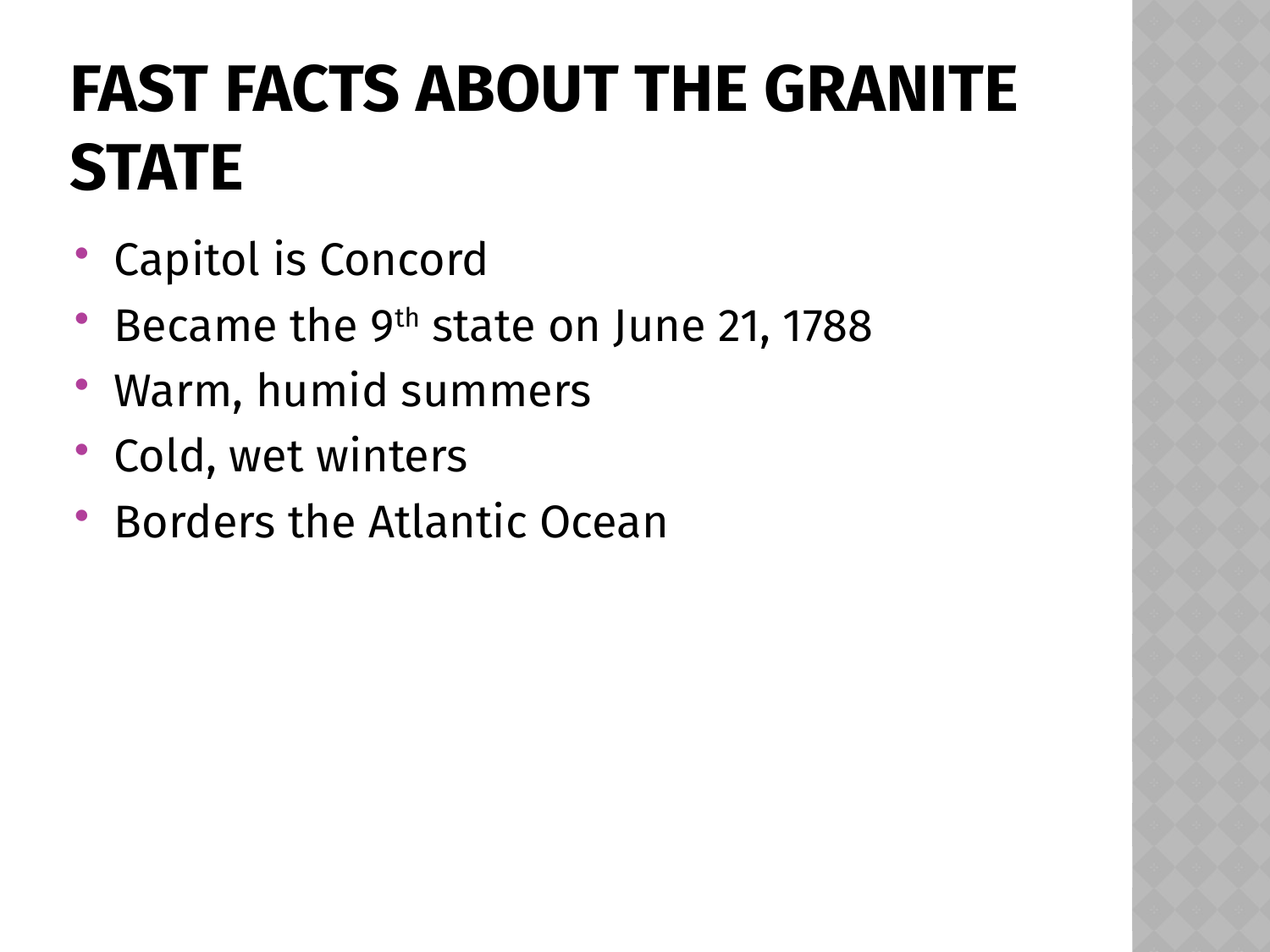

# Fast Facts about the Granite State
Capitol is Concord
Became the 9th state on June 21, 1788
Warm, humid summers
Cold, wet winters
Borders the Atlantic Ocean